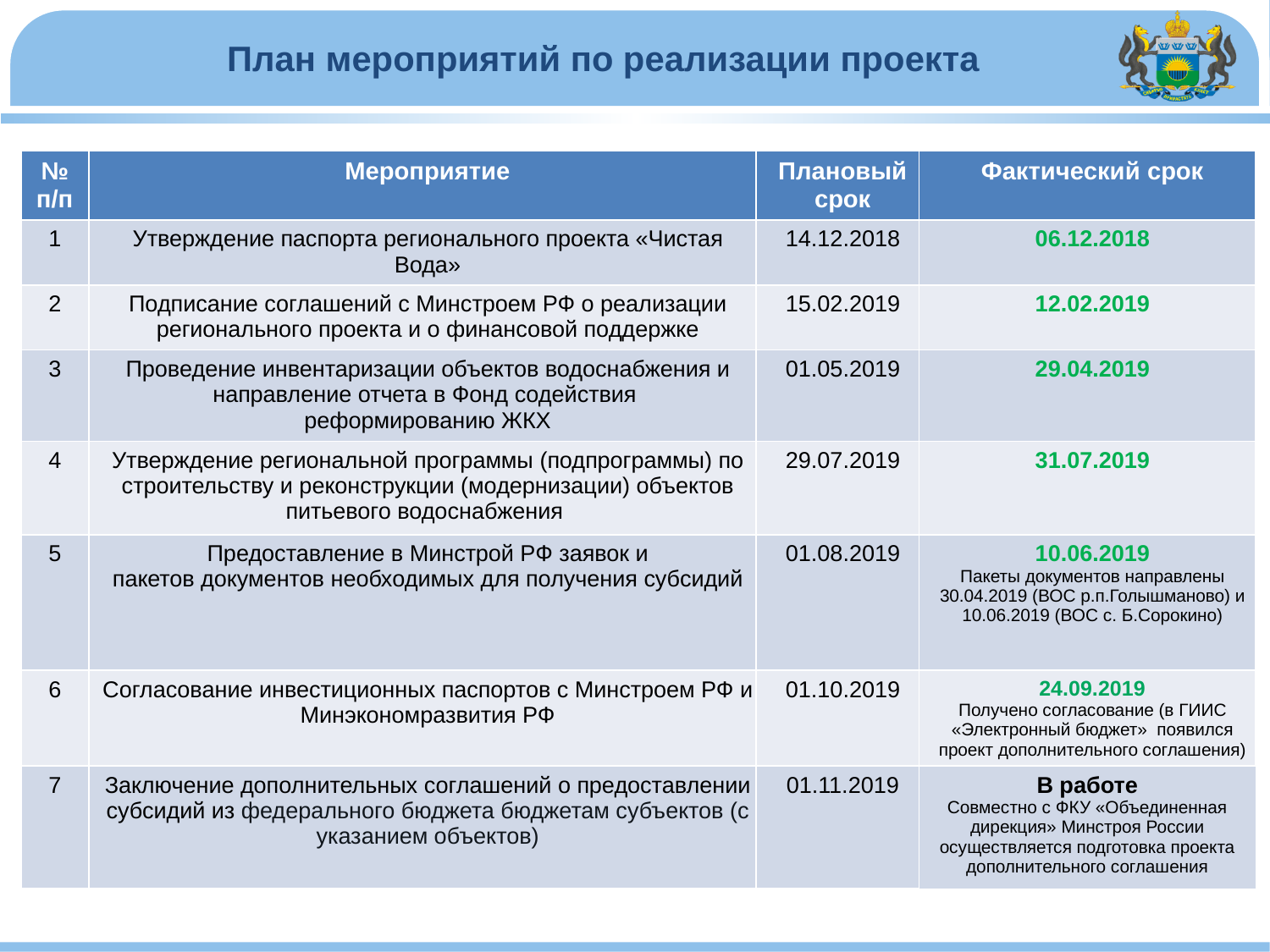

План мероприятий по реализации проекта
| № п/п | Мероприятие | Плановый срок | Фактический срок |
| --- | --- | --- | --- |
| 1 | Утверждение паспорта регионального проекта «Чистая Вода» | 14.12.2018 | 06.12.2018 |
| 2 | Подписание соглашений с Минстроем РФ о реализации регионального проекта и о финансовой поддержке | 15.02.2019 | 12.02.2019 |
| 3 | Проведение инвентаризации объектов водоснабжения и направление отчета в Фонд содействия реформированию ЖКХ | 01.05.2019 | 29.04.2019 |
| 4 | Утверждение региональной программы (подпрограммы) по строительству и реконструкции (модернизации) объектов питьевого водоснабжения | 29.07.2019 | 31.07.2019 |
| 5 | Предоставление в Минстрой РФ заявок и пакетов документов необходимых для получения субсидий | 01.08.2019 | 10.06.2019 Пакеты документов направлены 30.04.2019 (ВОС р.п.Голышманово) и 10.06.2019 (ВОС с. Б.Сорокино) |
| 6 | Согласование инвестиционных паспортов с Минстроем РФ и Минэкономразвития РФ | 01.10.2019 | 24.09.2019 Получено согласование (в ГИИС «Электронный бюджет» появился проект дополнительного соглашения) |
| 7 | Заключение дополнительных соглашений о предоставлении субсидий из федерального бюджета бюджетам субъектов (с указанием объектов) | 01.11.2019 | В работе Совместно с ФКУ «Объединенная дирекция» Минстроя России осуществляется подготовка проекта дополнительного соглашения |